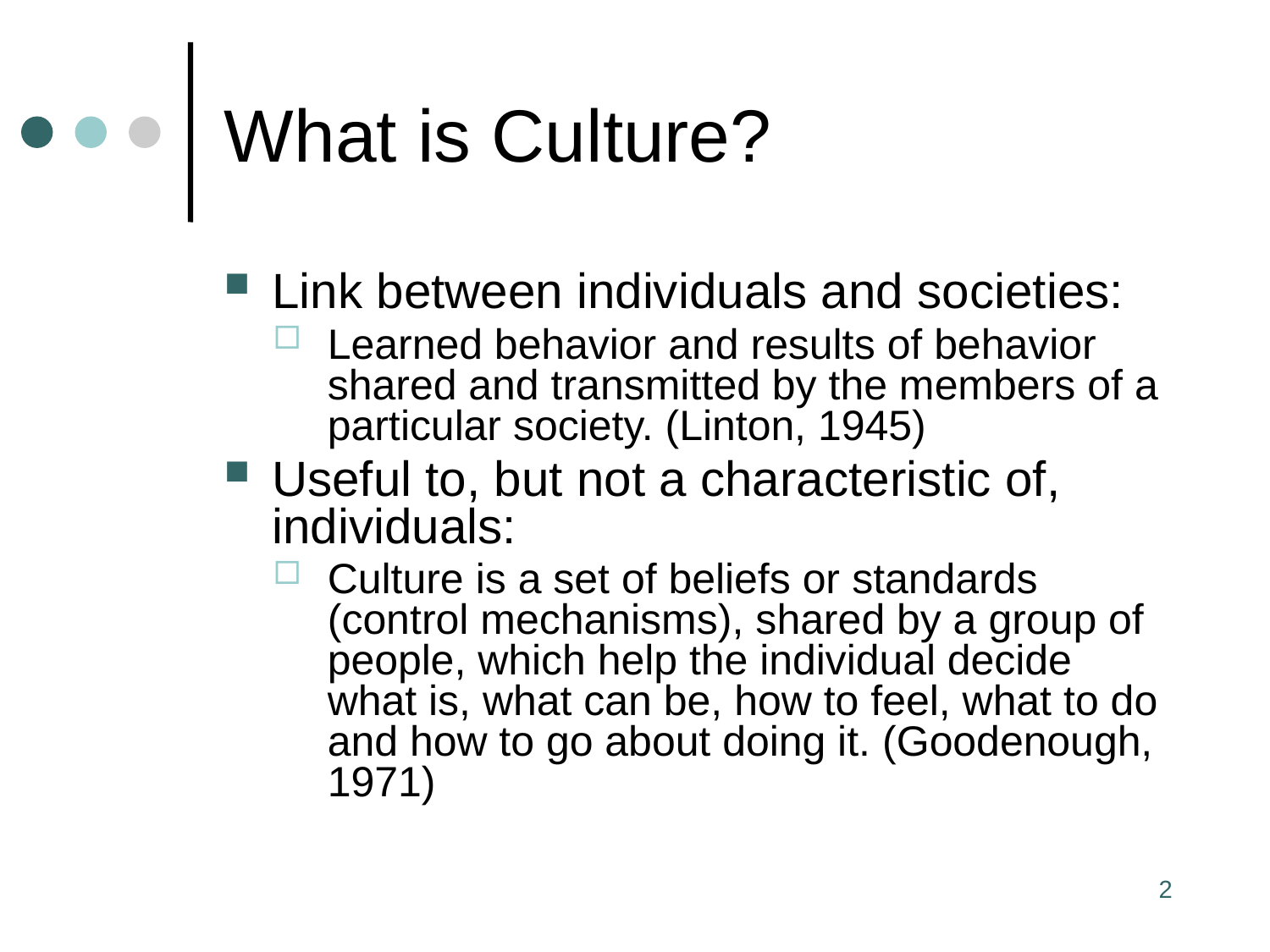

# What is Culture?
Link between individuals and societies:
Learned behavior and results of behavior shared and transmitted by the members of a particular society. (Linton, 1945)
Useful to, but not a characteristic of, individuals:
Culture is a set of beliefs or standards (control mechanisms), shared by a group of people, which help the individual decide what is, what can be, how to feel, what to do and how to go about doing it. (Goodenough, 1971)

2